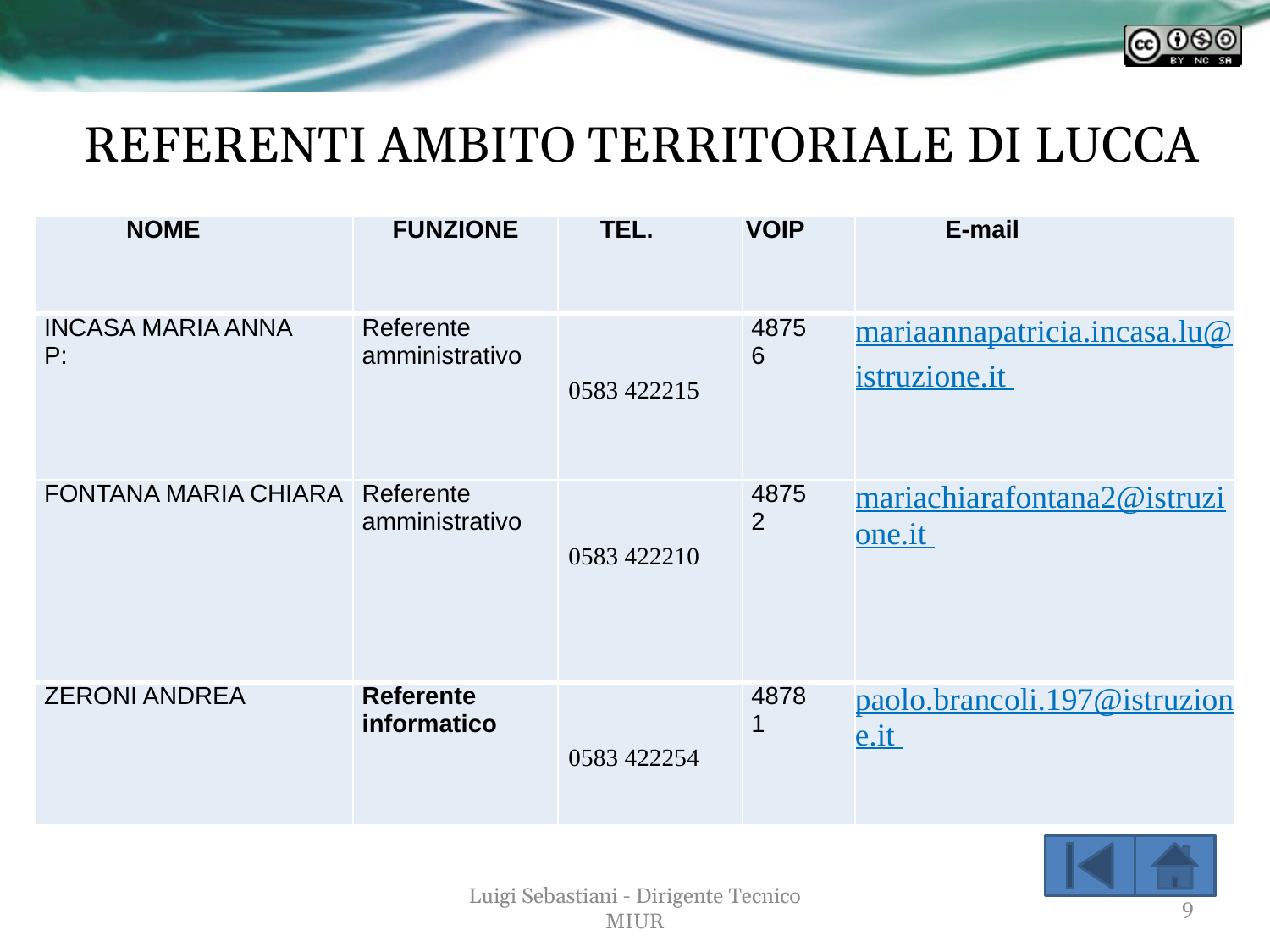

# REFERENTI AMBITO TERRITORIALE DI LUCCA
| NOME | FUNZIONE | TEL. | VOIP | E-mail |
| --- | --- | --- | --- | --- |
| INCASA MARIA ANNA P: | Referente amministrativo | 0583 422215 | 48756 | mariaannapatricia.incasa.lu@istruzione.it |
| FONTANA MARIA CHIARA | Referente amministrativo | 0583 422210 | 48752 | mariachiarafontana2@istruzione.it |
| ZERONI ANDREA | Referente informatico | 0583 422254 | 48781 | paolo.brancoli.197@istruzione.it |

Luigi Sebastiani - Dirigente Tecnico MIUR
9